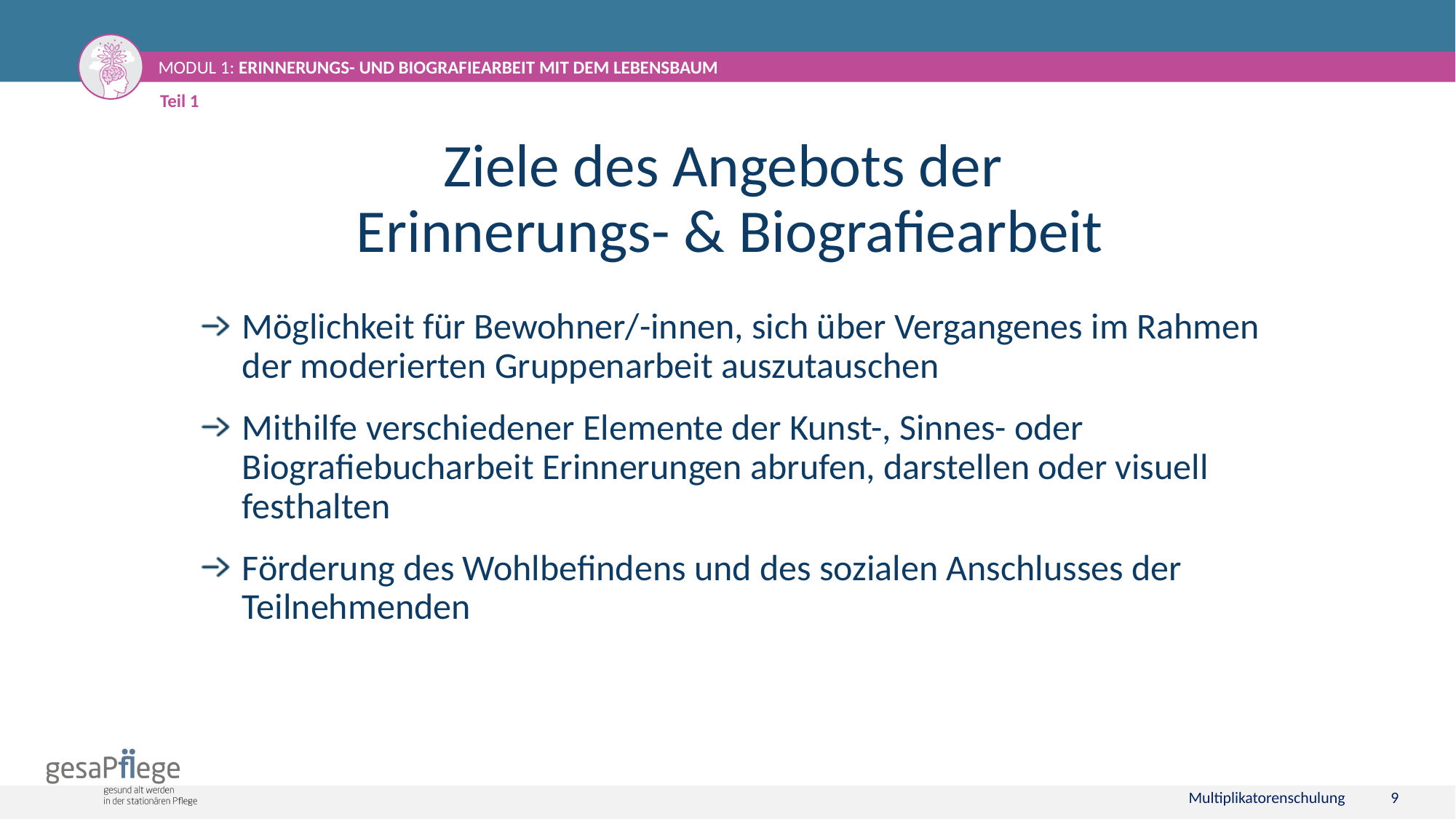

Teil 1
# Ziele des Angebots der Erinnerungs- & Biografiearbeit
Möglichkeit für Bewohner/-innen, sich über Vergangenes im Rahmen der moderierten Gruppenarbeit auszutauschen
Mithilfe verschiedener Elemente der Kunst-, Sinnes- oder Biografiebucharbeit Erinnerungen abrufen, darstellen oder visuell festhalten
Förderung des Wohlbefindens und des sozialen Anschlusses der Teilnehmenden
Multiplikatorenschulung
9